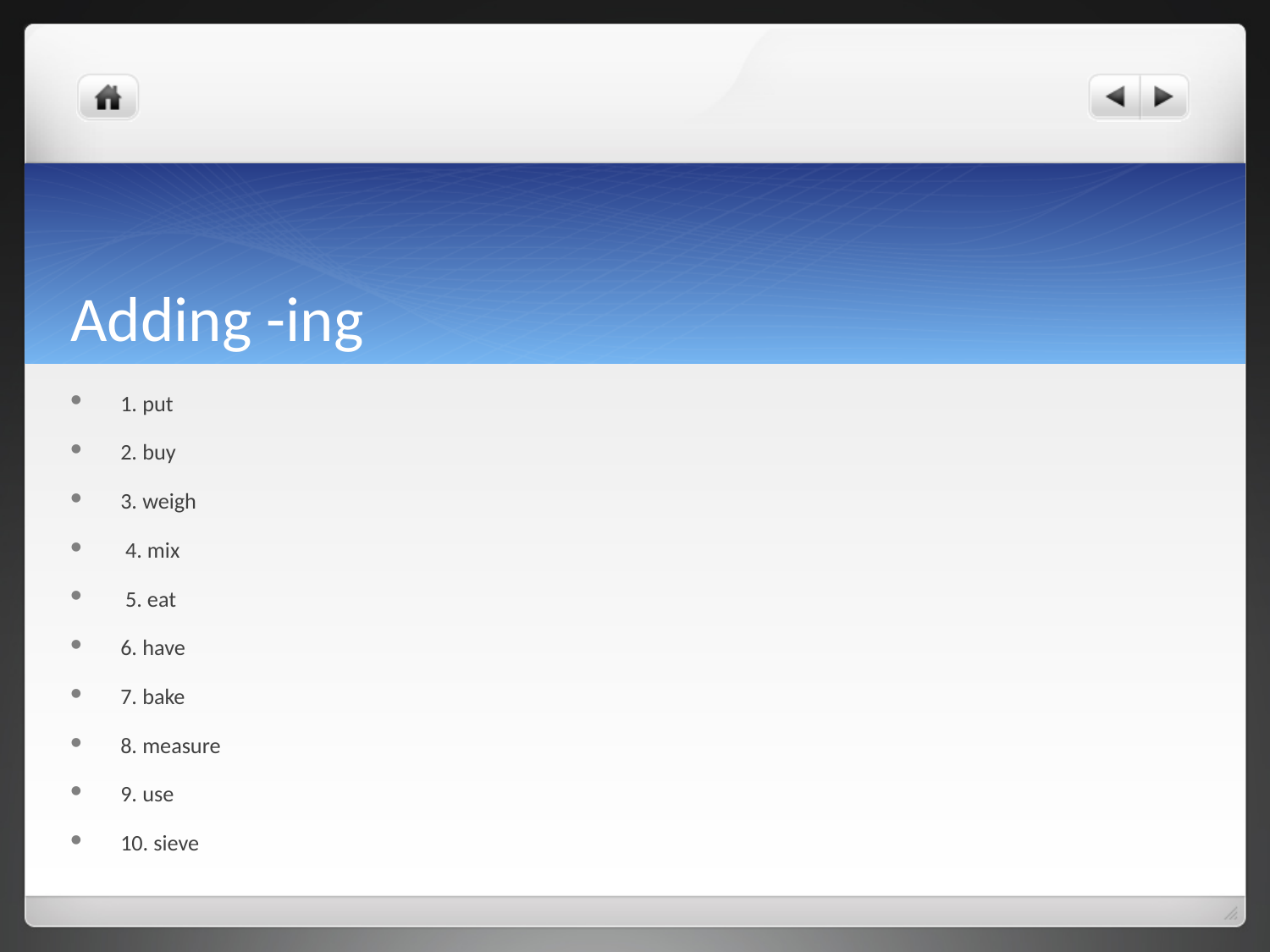

# Adding -ing
1. put
2. buy
3. weigh
 4. mix
 5. eat
6. have
7. bake
8. measure
9. use
10. sieve